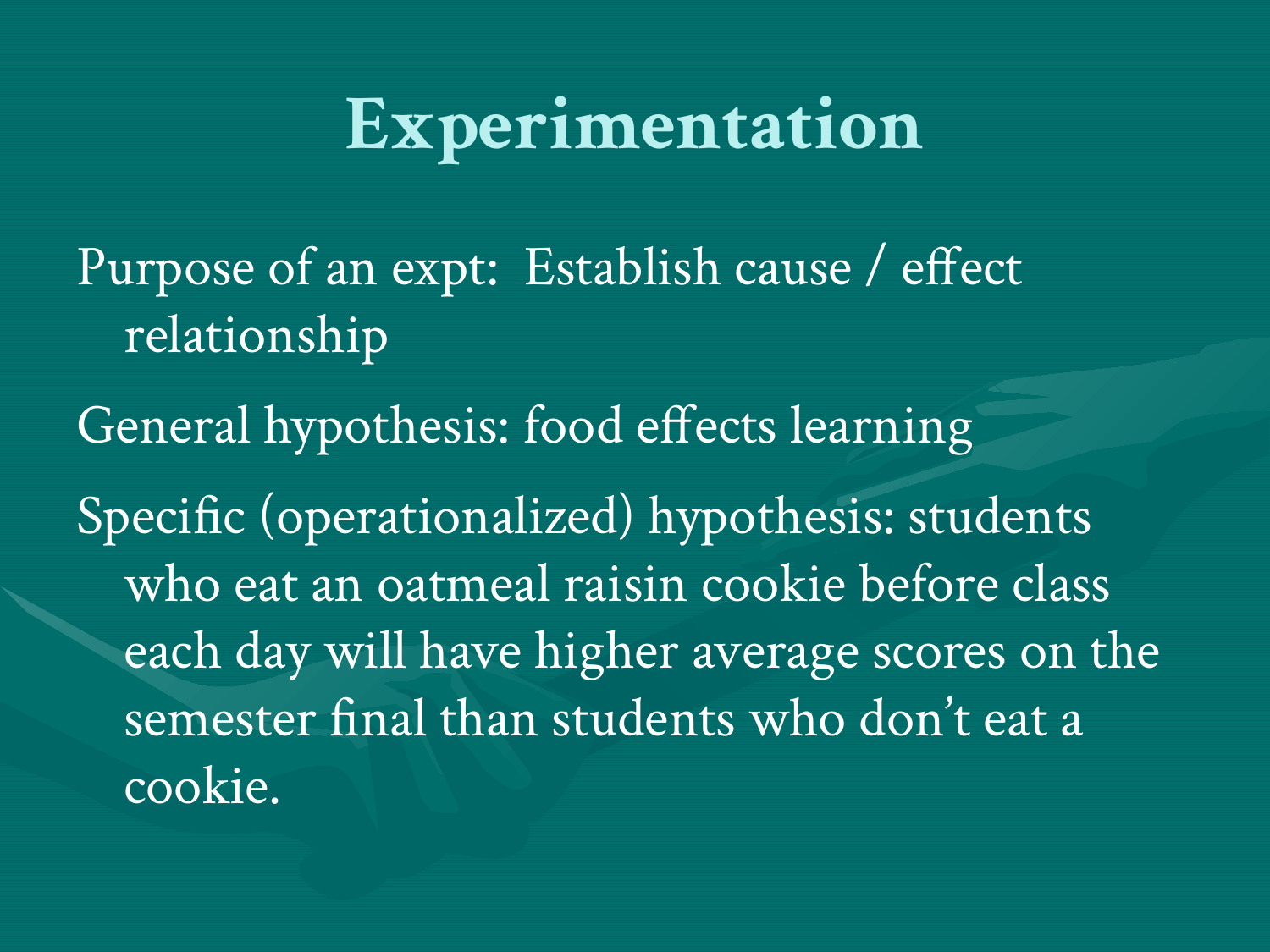

# Experimentation
Purpose of an expt:  Establish cause / effect relationship
General hypothesis: food effects learning
Specific (operationalized) hypothesis: students who eat an oatmeal raisin cookie before class each day will have higher average scores on the semester final than students who don’t eat a cookie.